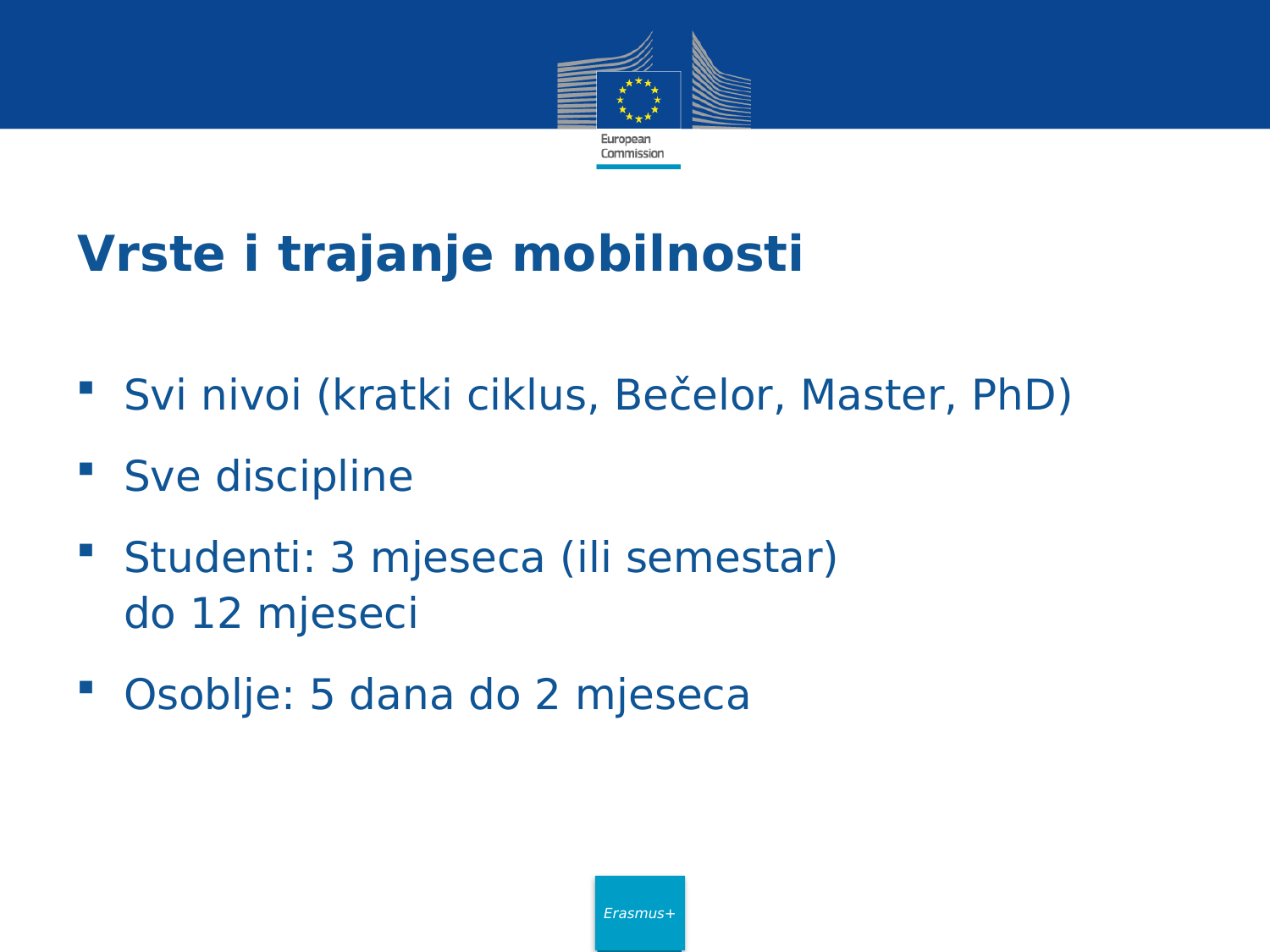

# Vrste i trajanje mobilnosti
Svi nivoi (kratki ciklus, Bečelor, Master, PhD)
Sve discipline
Studenti: 3 mjeseca (ili semestar)
do 12 mjeseci
Osoblje: 5 dana do 2 mjeseca